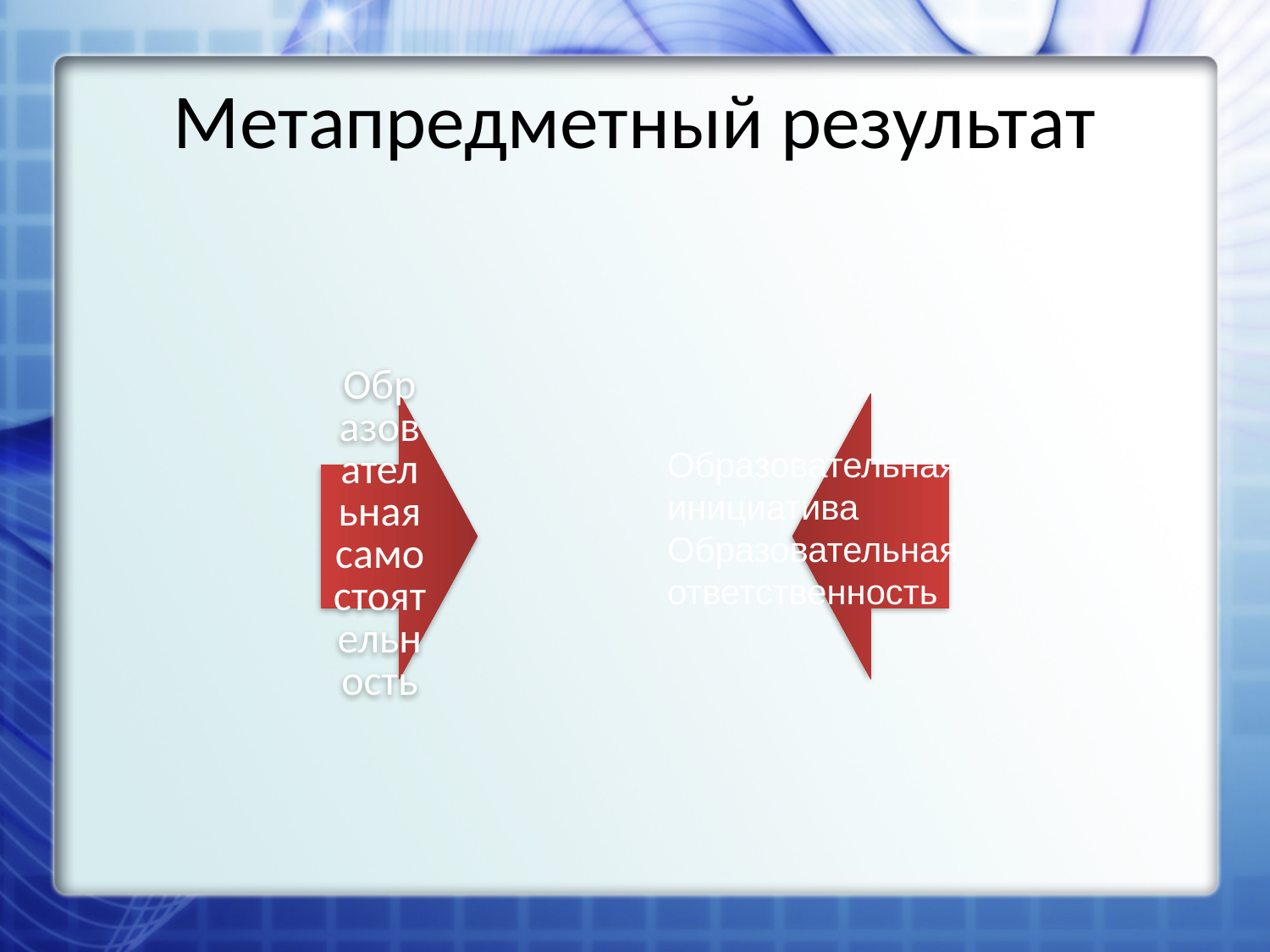

# Метапредметный результат
Образовательная самостоятельность
Образовательная инициатива
Образовательная ответственность